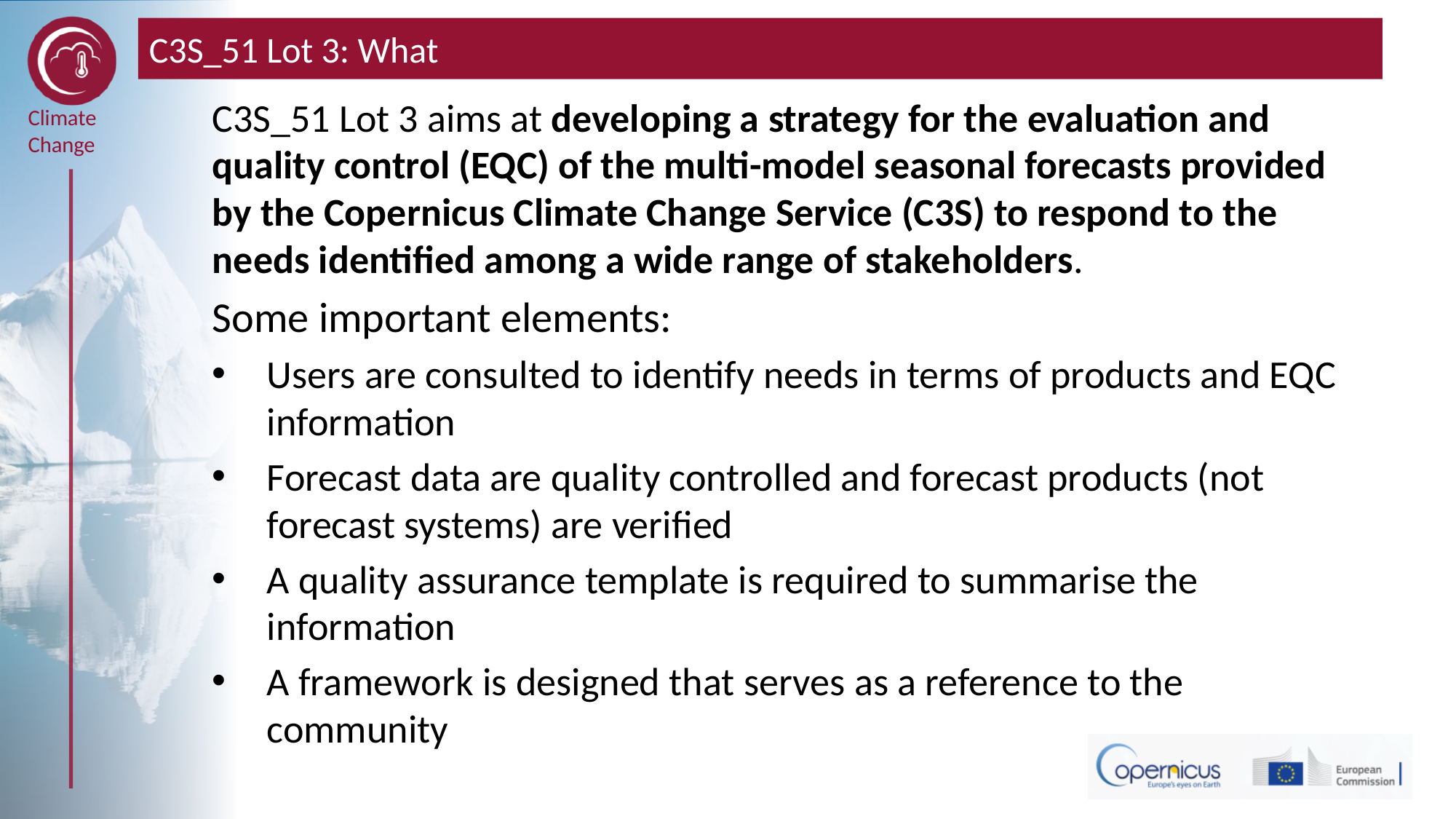

# C3S_51 Lot 3: What
C3S_51 Lot 3 aims at developing a strategy for the evaluation and quality control (EQC) of the multi-model seasonal forecasts provided by the Copernicus Climate Change Service (C3S) to respond to the needs identified among a wide range of stakeholders.
Some important elements:
Users are consulted to identify needs in terms of products and EQC information
Forecast data are quality controlled and forecast products (not forecast systems) are verified
A quality assurance template is required to summarise the information
A framework is designed that serves as a reference to the community